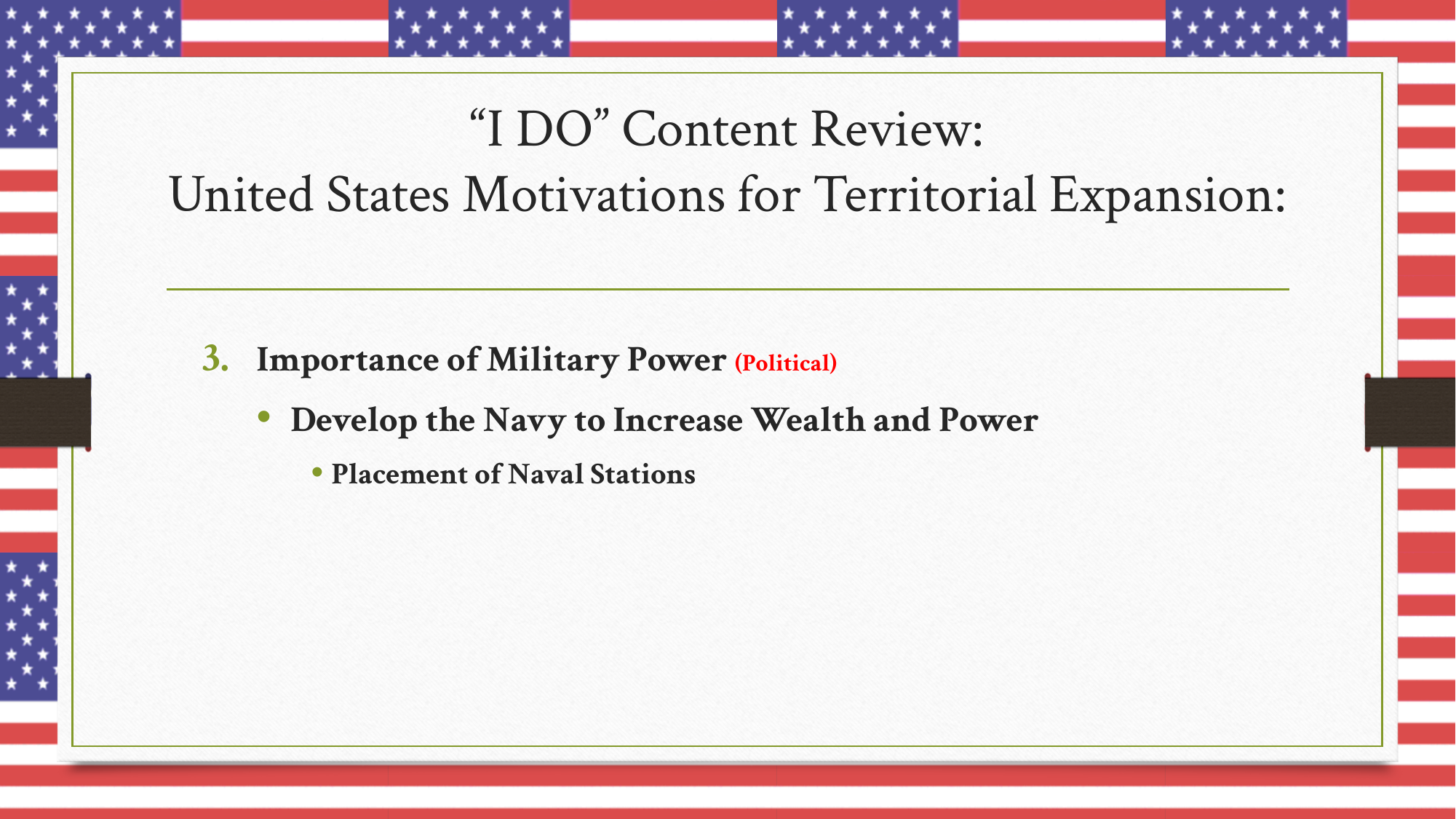

# “I DO” Content Review: United States Motivations for Territorial Expansion:

Importance of Military Power (Political)
Develop the Navy to Increase Wealth and Power
Placement of Naval Stations